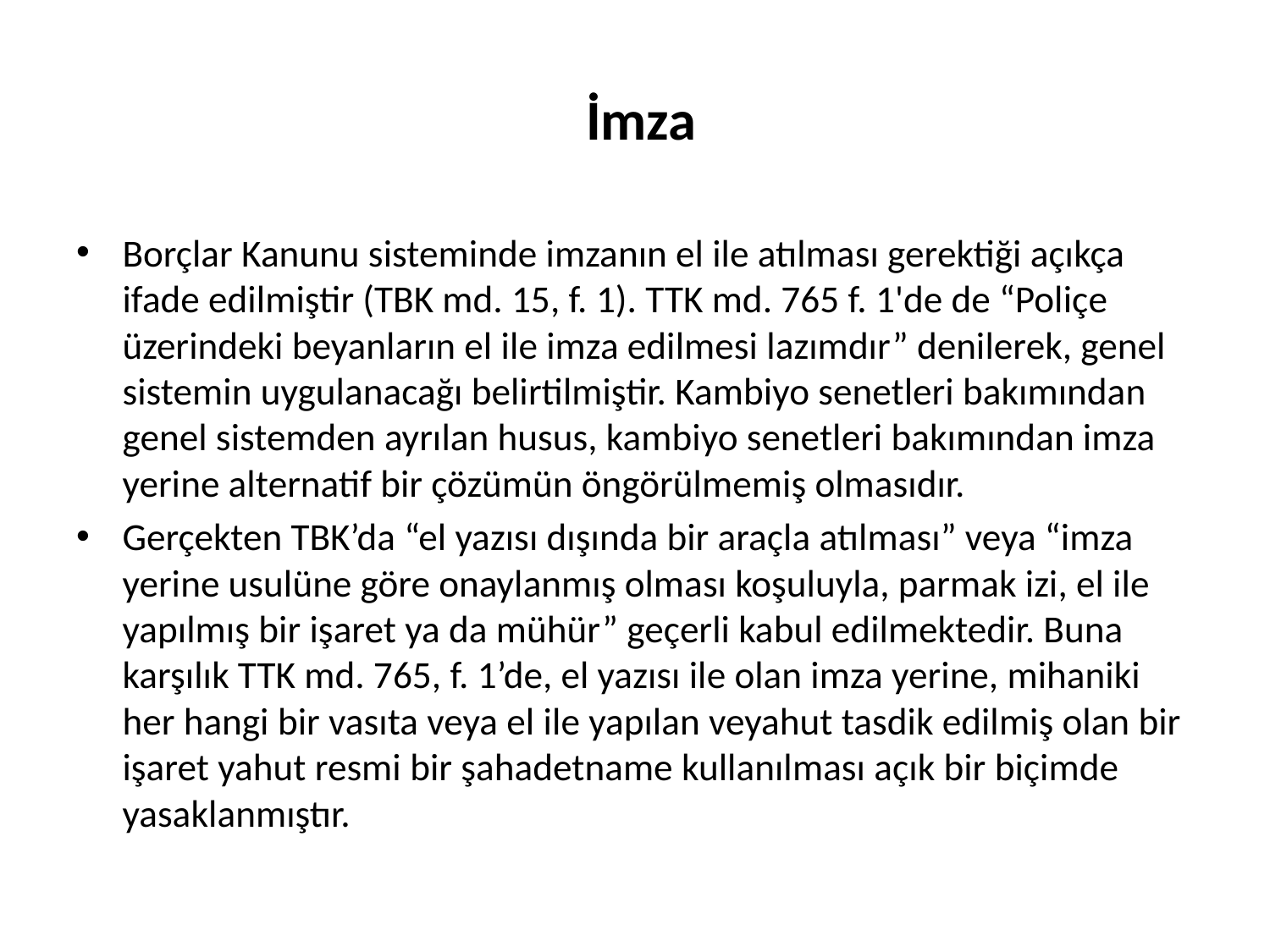

# İmza
Borçlar Kanunu sisteminde imzanın el ile atılması gerektiği açıkça ifade edilmiştir (TBK md. 15, f. 1). TTK md. 765 f. 1'de de “Poliçe üzerindeki beyanların el ile imza edilmesi lazımdır” denilerek, genel sistemin uygulanacağı belirtilmiştir. Kambiyo senetleri bakımından genel sistemden ayrılan husus, kambiyo senetleri bakımından imza yerine alternatif bir çözümün öngörülmemiş olmasıdır.
Gerçekten TBK’da “el yazısı dışında bir araçla atılması” veya “imza yerine usulüne göre onaylanmış olması koşuluyla, parmak izi, el ile yapılmış bir işaret ya da mühür” geçerli kabul edilmektedir. Buna karşılık TTK md. 765, f. 1’de, el yazısı ile olan imza yerine, mihaniki her hangi bir vasıta veya el ile yapılan veyahut tasdik edilmiş olan bir işaret yahut resmi bir şahadetname kullanılması açık bir biçimde yasaklanmıştır.